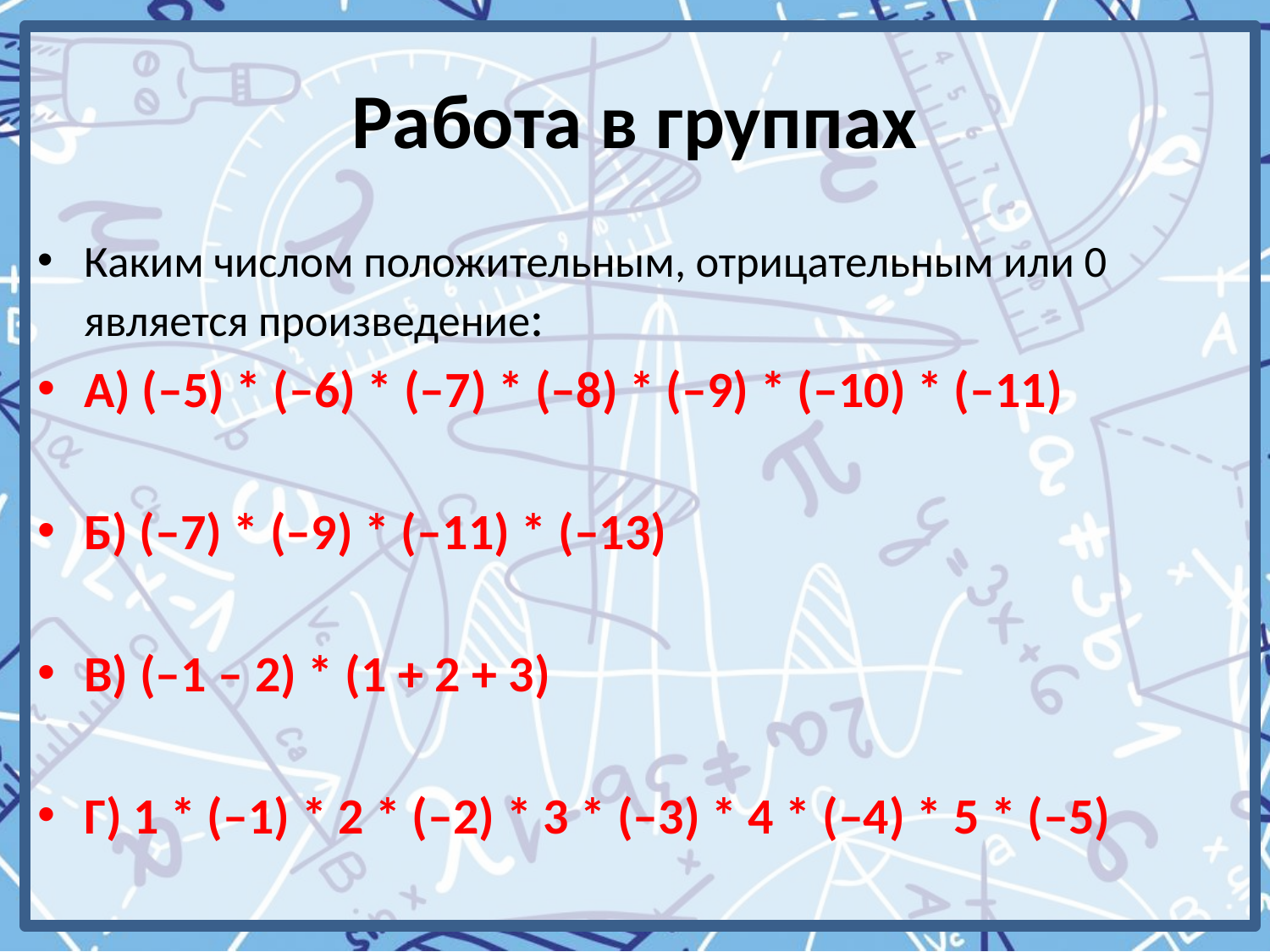

# Работа в группах
Каким числом положительным, отрицательным или 0 является произведение:
А) (–5) * (–6) * (–7) * (–8) * (–9) * (–10) * (–11)

Б) (–7) * (–9) * (–11) * (–13)

В) (–1 – 2) * (1 + 2 + 3)

Г) 1 * (–1) * 2 * (–2) * 3 * (–3) * 4 * (–4) * 5 * (–5)